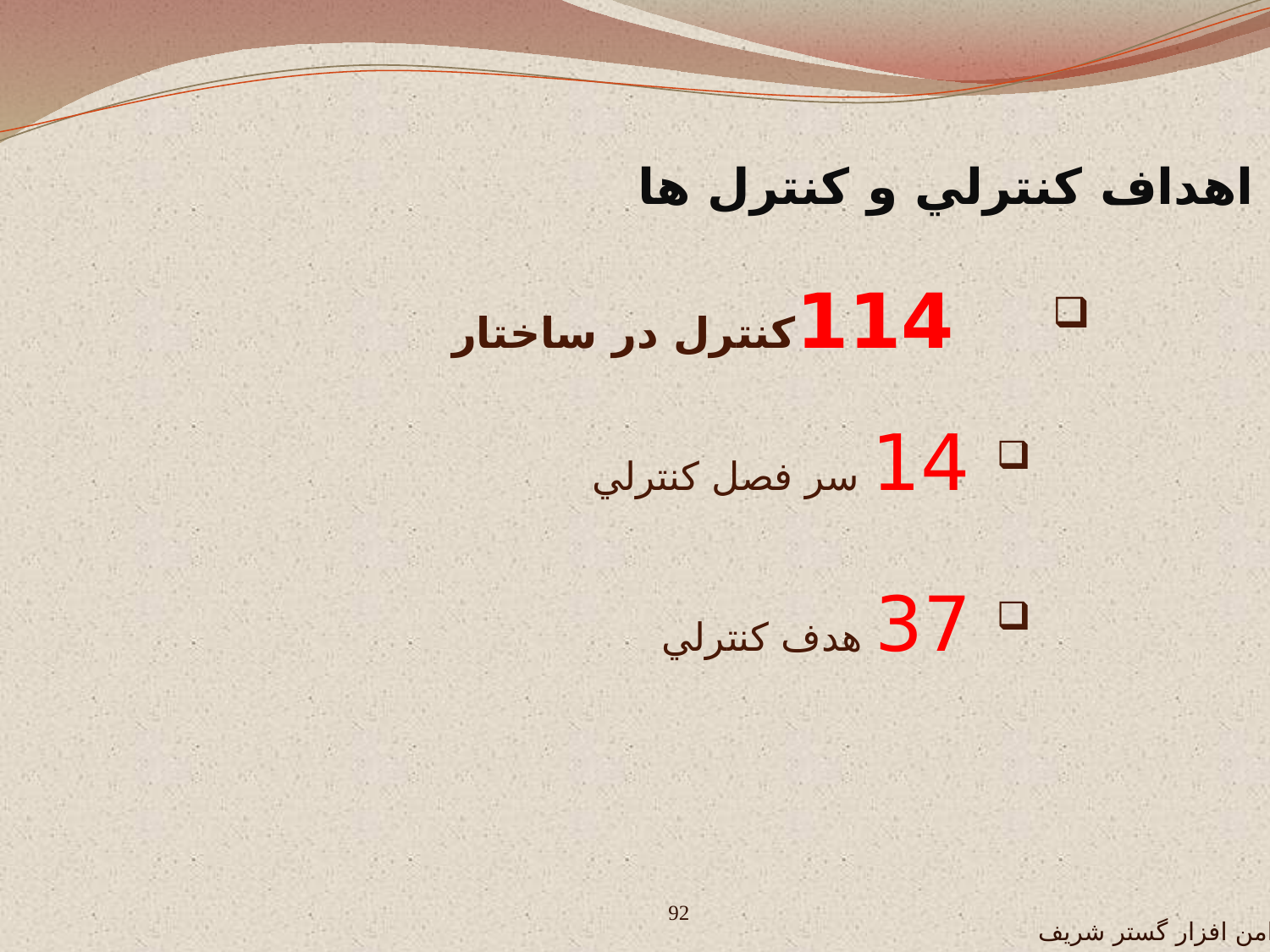

اهداف کنترلي و کنترل ها

      114کنترل در ساختار

 14 سر فصل کنترلي

 37 هدف کنترلي